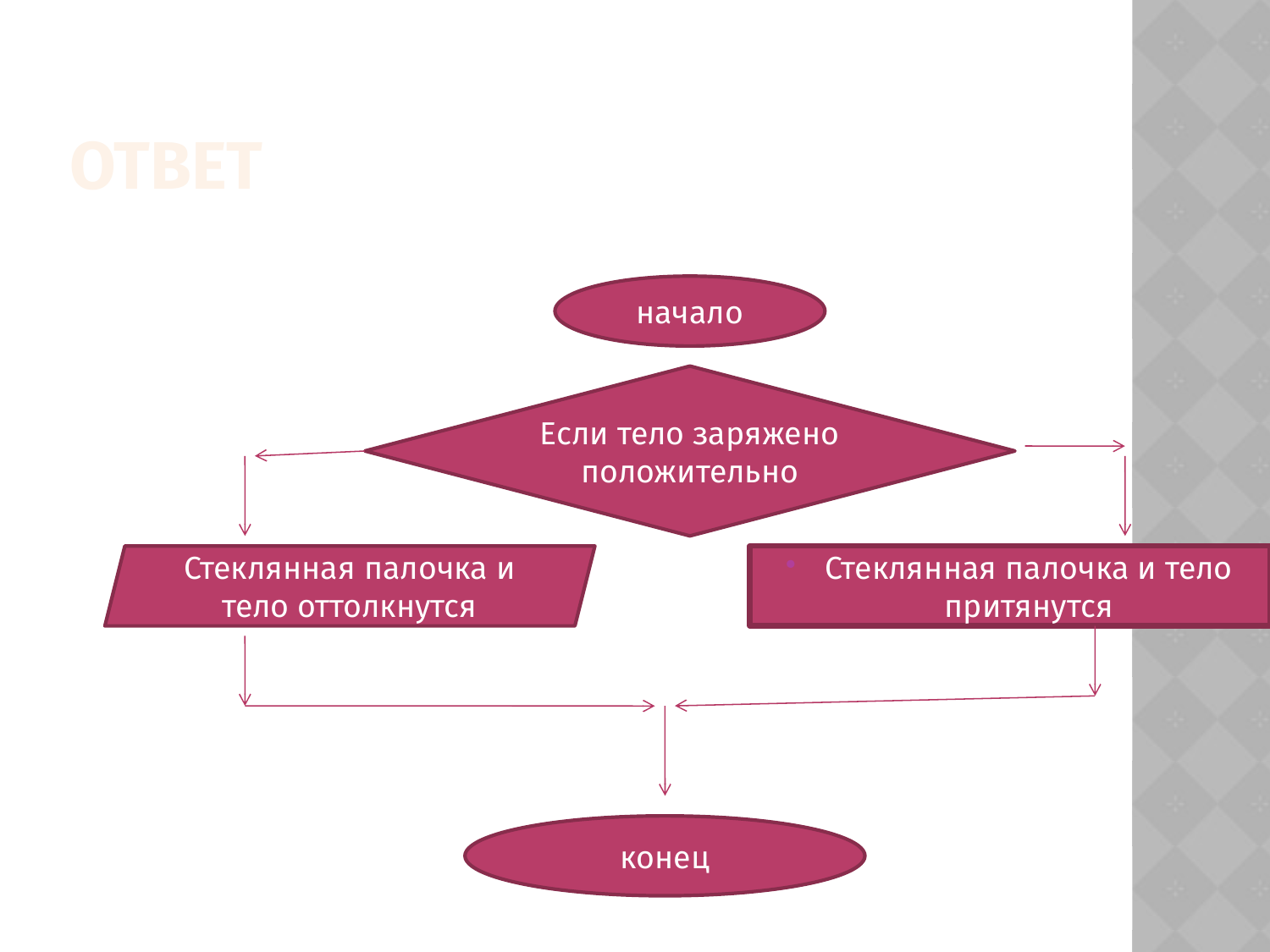

ответ
начало
Если тело заряжено положительно

Стеклянная палочка и тело оттолкнутся
Стеклянная палочка и тело притянутся

конец